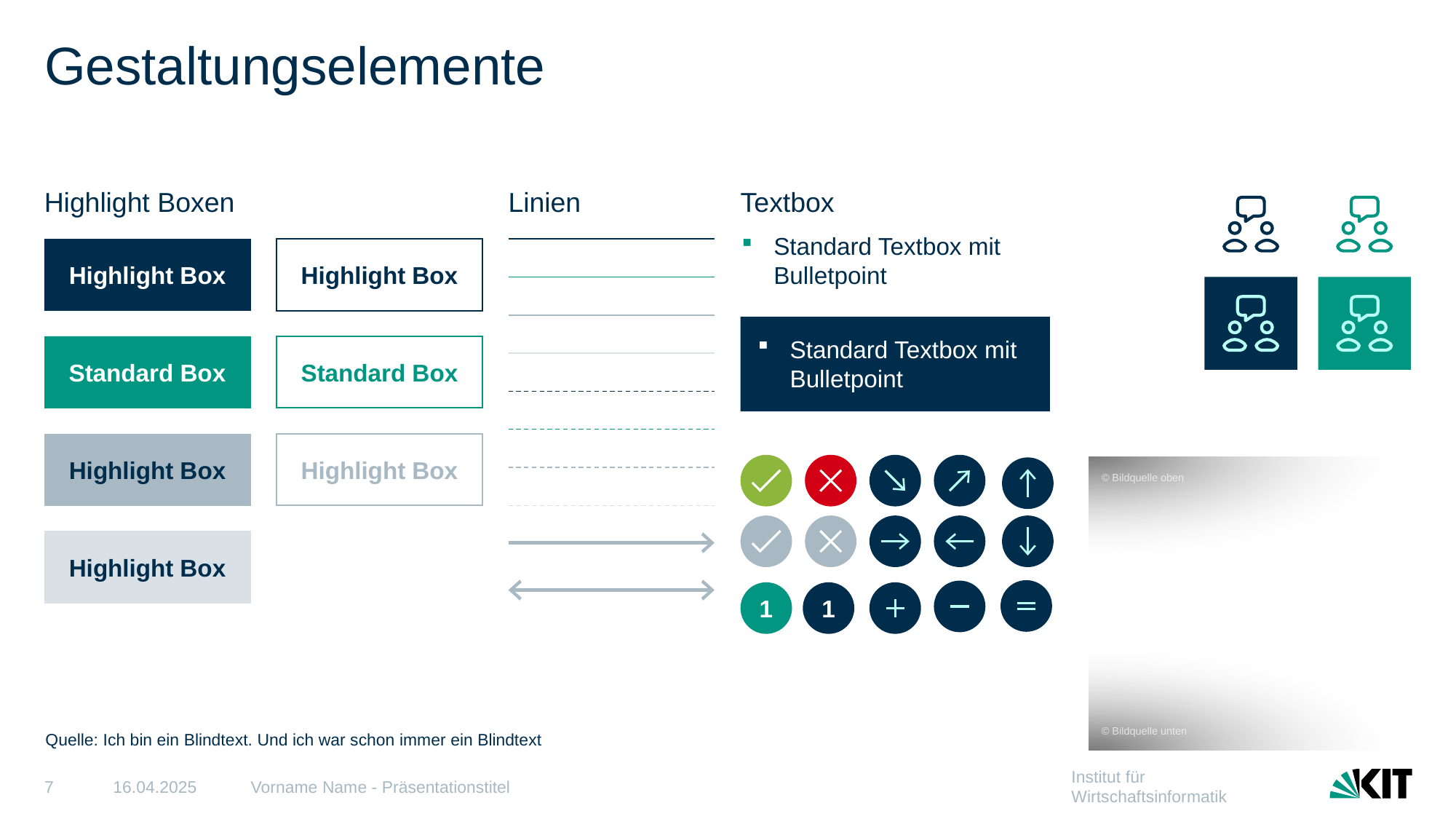

# Gestaltungselemente
Highlight Boxen
Linien
Textbox

Standard Textbox mit Bulletpoint
Highlight Box
Highlight Box

Standard Textbox mit Bulletpoint
Standard Box
Standard Box
Highlight Box
Highlight Box

© Bildquelle oben

Highlight Box

1
1

© Bildquelle unten
Quelle: Ich bin ein Blindtext. Und ich war schon immer ein Blindtext
7
16.04.2025
Vorname Name - Präsentationstitel